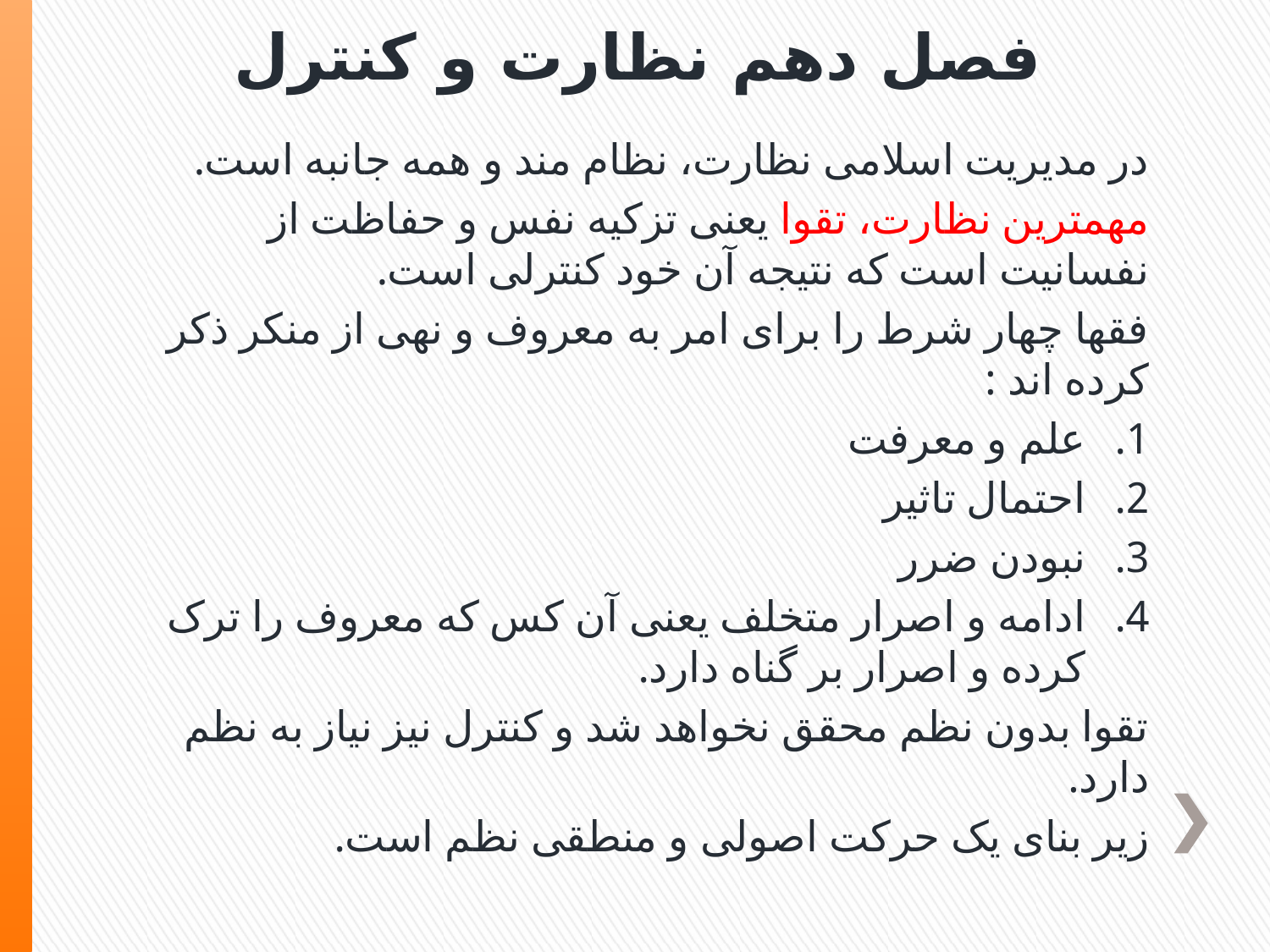

# فصل دهم نظارت و کنترل
در مدیریت اسلامی نظارت، نظام مند و همه جانبه است.
مهمترین نظارت، تقوا یعنی تزکیه نفس و حفاظت از نفسانیت است که نتیجه آن خود کنترلی است.
فقها چهار شرط را برای امر به معروف و نهی از منکر ذکر کرده اند :
علم و معرفت
احتمال تاثیر
نبودن ضرر
ادامه و اصرار متخلف یعنی آن کس که معروف را ترک کرده و اصرار بر گناه دارد.
تقوا بدون نظم محقق نخواهد شد و کنترل نیز نیاز به نظم دارد.
زیر بنای یک حرکت اصولی و منطقی نظم است.